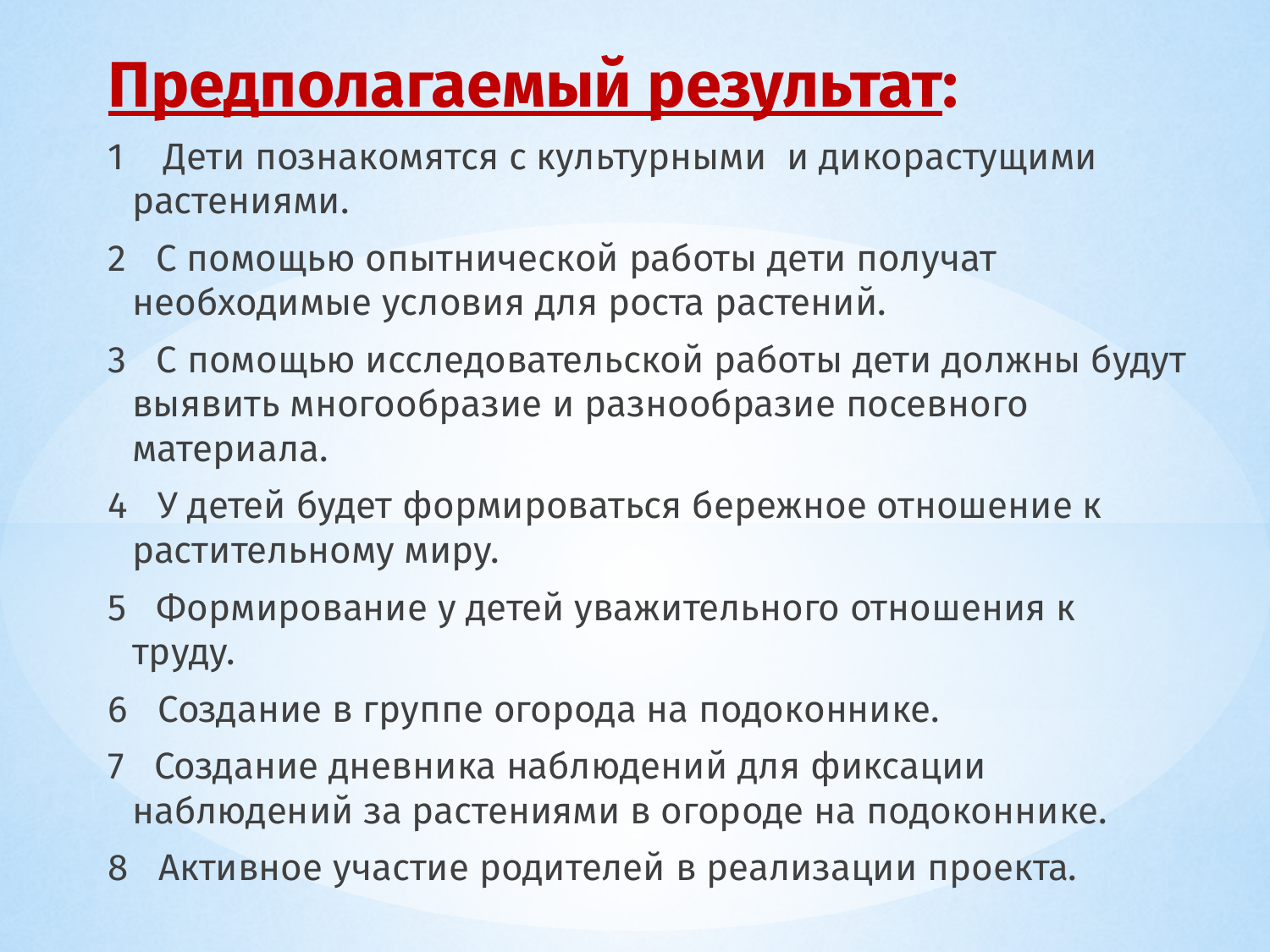

Предполагаемый результат:
1    Дети познакомятся с культурными  и дикорастущими растениями.
2   С помощью опытнической работы дети получат необходимые условия для роста растений.
3   С помощью исследовательской работы дети должны будут выявить многообразие и разнообразие посевного материала.
4   У детей будет формироваться бережное отношение к растительному миру.
5   Формирование у детей уважительного отношения к труду.
6   Создание в группе огорода на подоконнике.
7   Создание дневника наблюдений для фиксации наблюдений за растениями в огороде на подоконнике.
8   Активное участие родителей в реализации проекта.